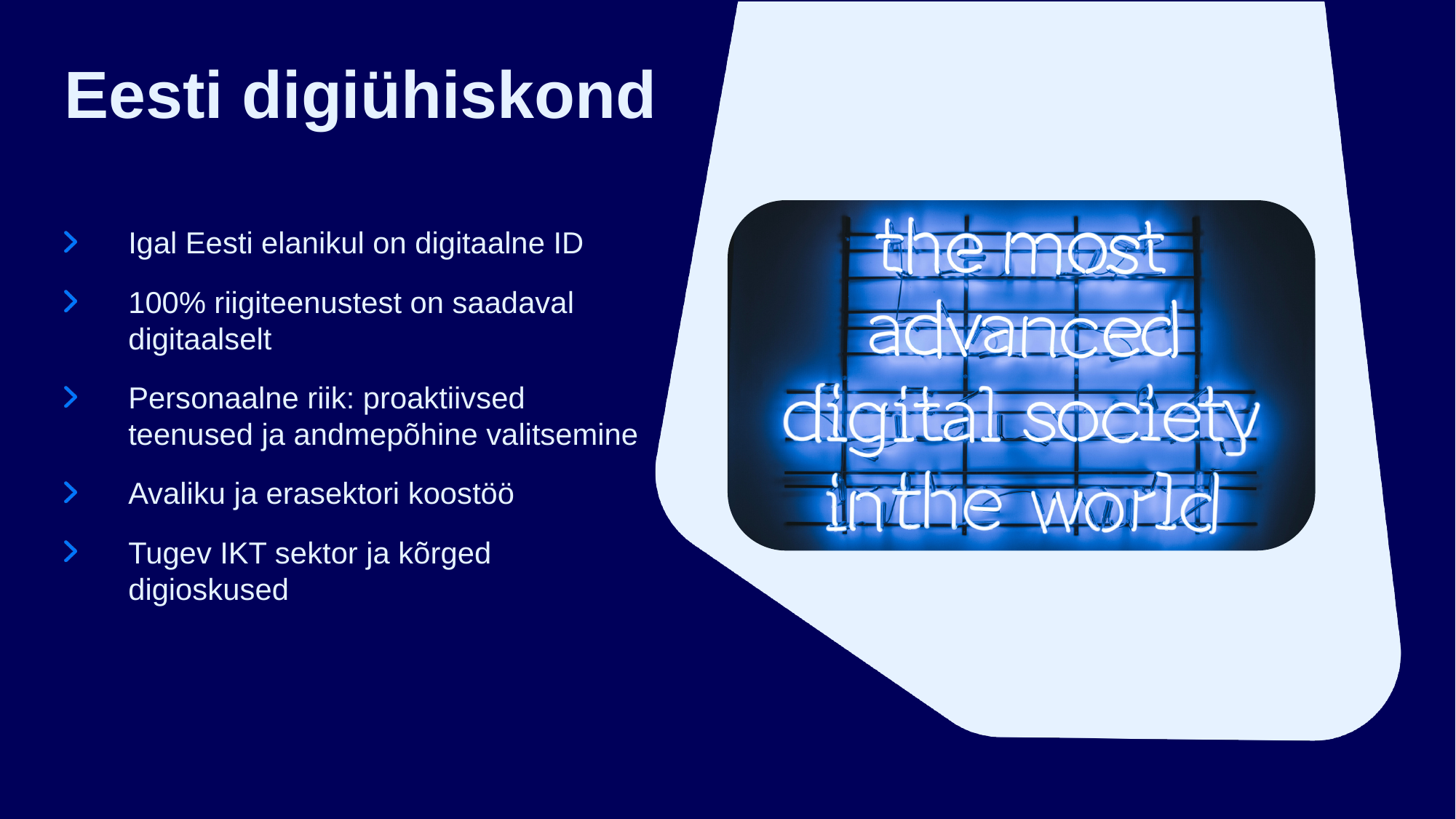

# Eesti digiühiskond

Igal Eesti elanikul on digitaalne ID
100% riigiteenustest on saadaval digitaalselt
Personaalne riik: proaktiivsed teenused ja andmepõhine valitsemine
Avaliku ja erasektori koostöö
Tugev IKT sektor ja kõrged digioskused